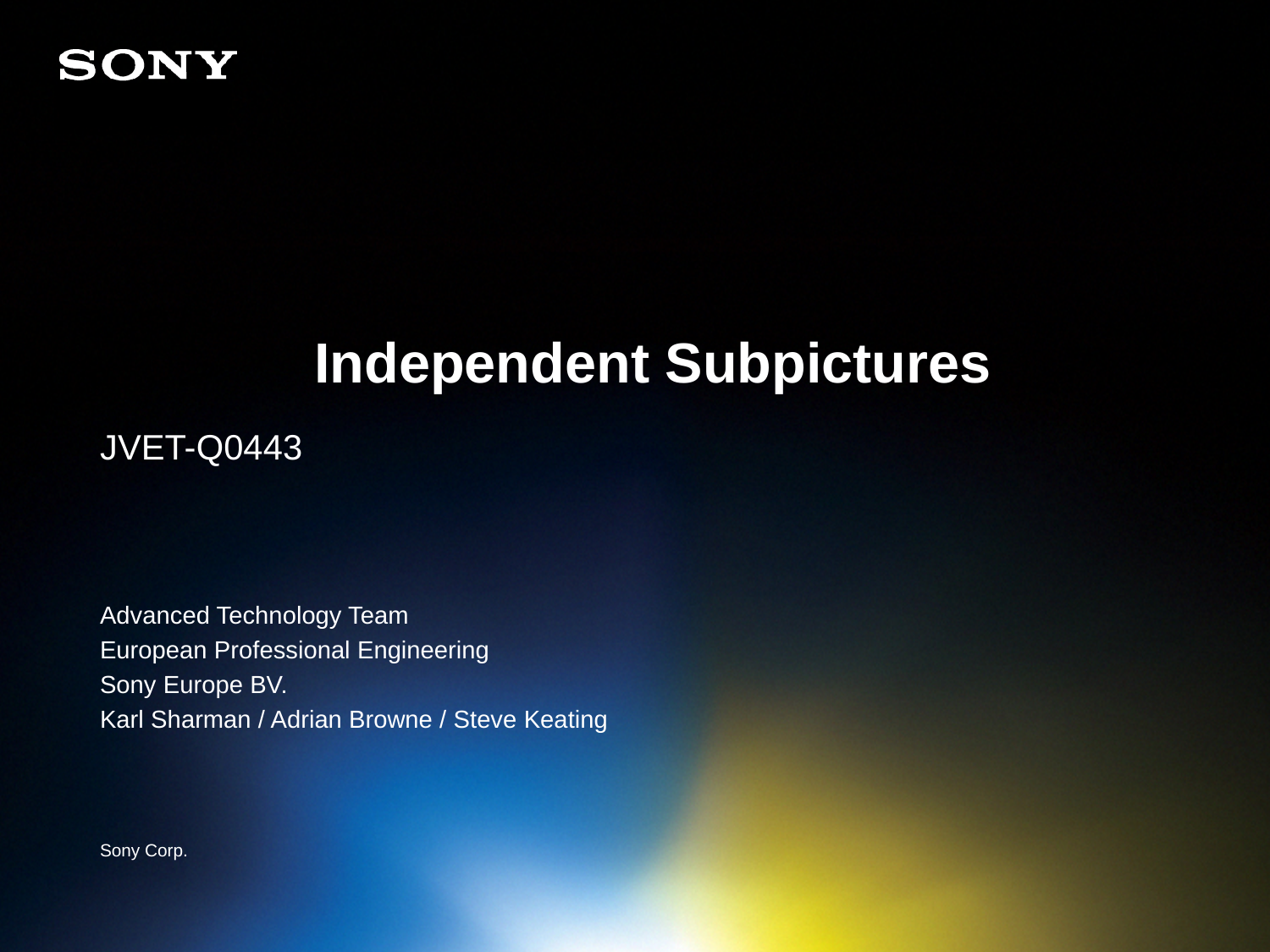

# Independent Subpictures
JVET-Q0443
Advanced Technology Team
European Professional Engineering
Sony Europe BV.
Karl Sharman / Adrian Browne / Steve Keating
Sony Corp.